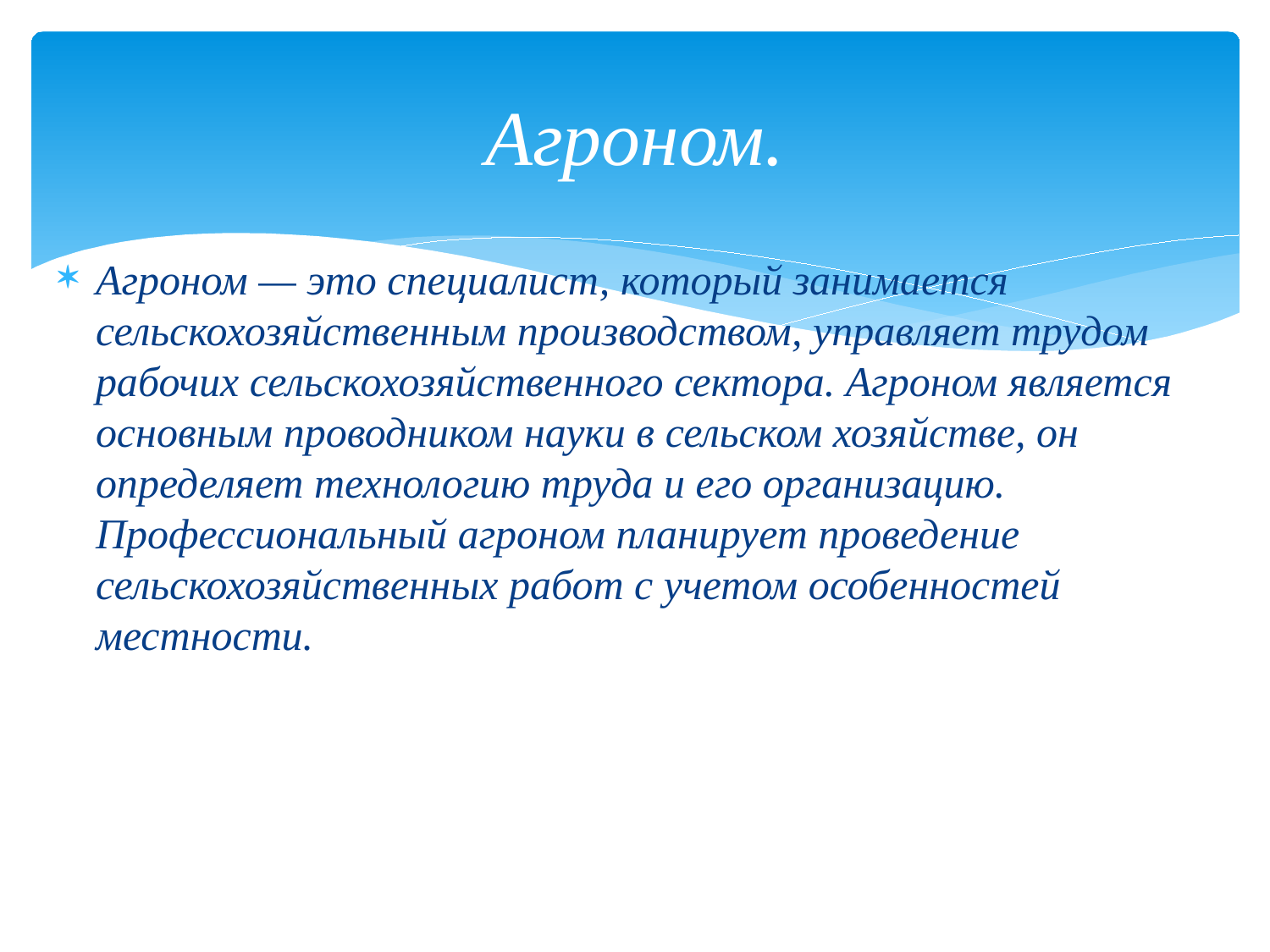

# Агроном.
Агроном — это специалист, который занимается сельскохозяйственным производством, управляет трудом рабочих сельскохозяйственного сектора. Агроном является основным проводником науки в сельском хозяйстве, он определяет технологию труда и его организацию. Профессиональный агроном планирует проведение сельскохозяйственных работ с учетом особенностей местности.